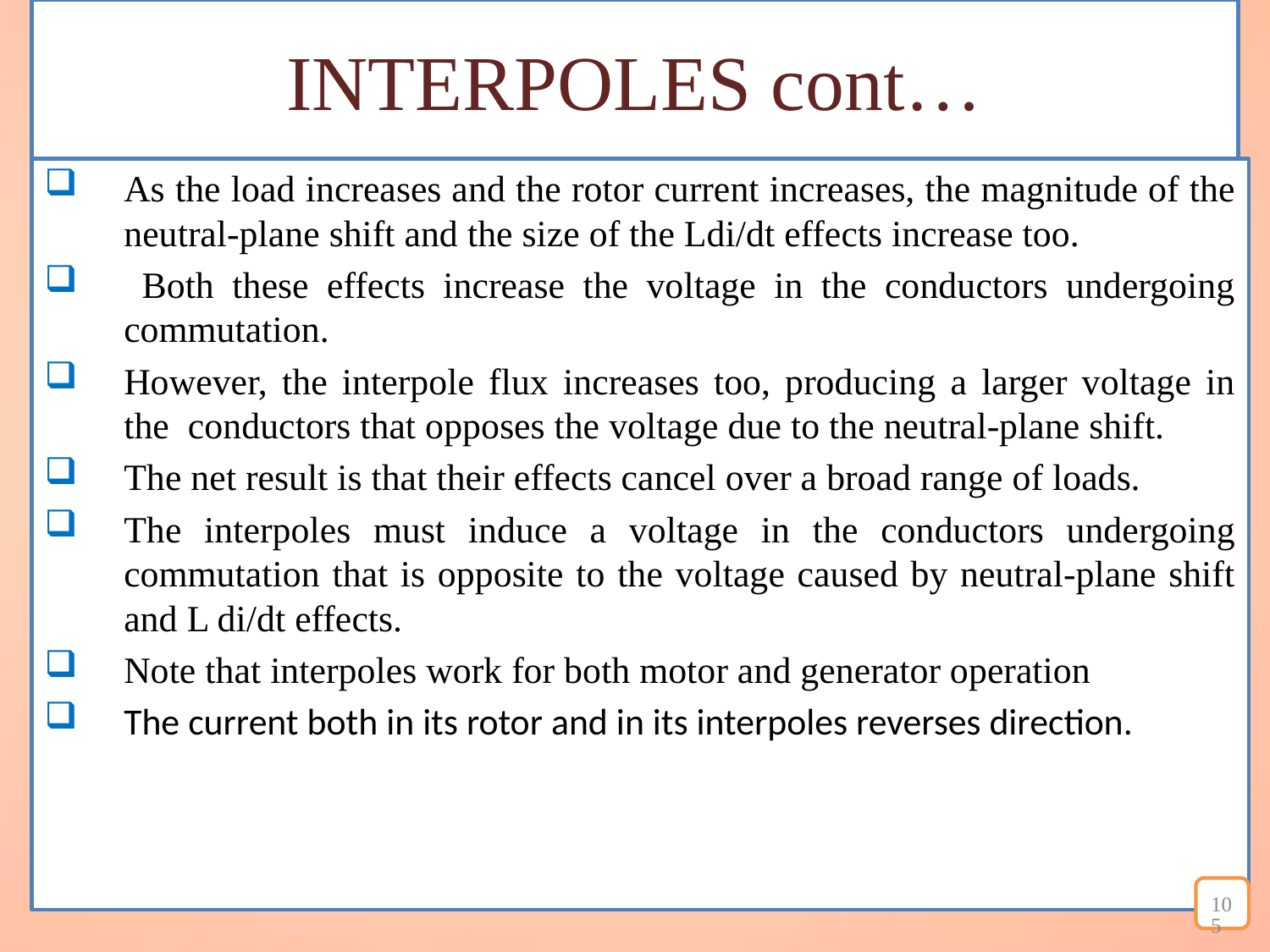

# INTERPOLES cont…
As the load increases and the rotor current increases, the magnitude of the neutral-plane shift and the size of the Ldi/dt effects increase too.
 Both these effects increase the voltage in the conductors undergoing commutation.
However, the interpole flux increases too, producing a larger voltage in the  conductors that opposes the voltage due to the neutral-plane shift.
The net result is that their effects cancel over a broad range of loads.
The interpoles must induce a voltage in the conductors undergoing commutation that is opposite to the voltage caused by neutral-plane shift and L di/dt effects.
Note that interpoles work for both motor and generator operation
The current both in its rotor and in its interpoles reverses direction.
105